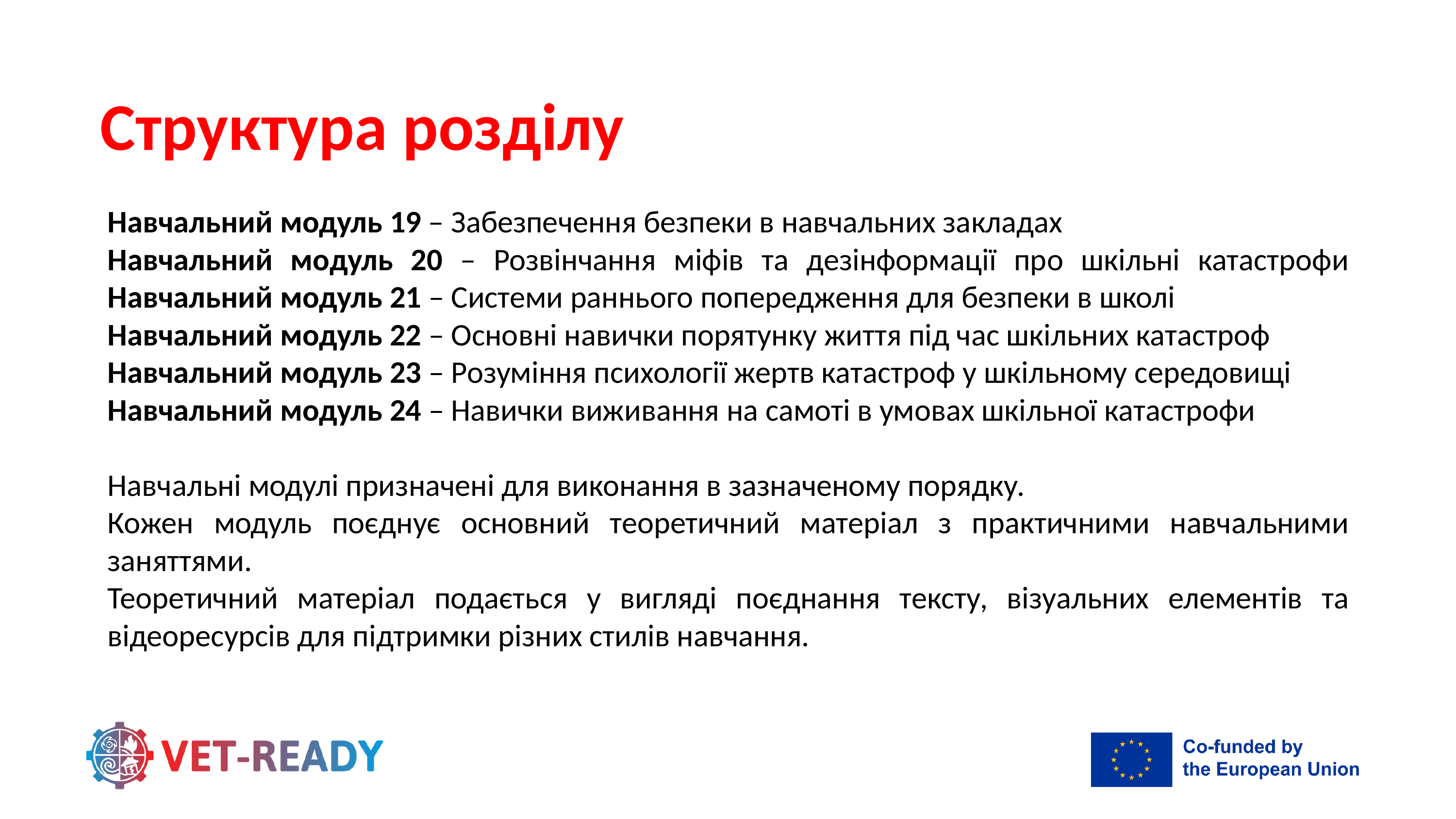

Структура розділу
Навчальний модуль 19 – Забезпечення безпеки в навчальних закладах
Навчальний модуль 20 – Розвінчання міфів та дезінформації про шкільні катастрофи Навчальний модуль 21 – Системи раннього попередження для безпеки в школі
Навчальний модуль 22 – Основні навички порятунку життя під час шкільних катастроф
Навчальний модуль 23 – Розуміння психології жертв катастроф у шкільному середовищі
Навчальний модуль 24 – Навички виживання на самоті в умовах шкільної катастрофи

Навчальні модулі призначені для виконання в зазначеному порядку.
Кожен модуль поєднує основний теоретичний матеріал з практичними навчальними заняттями.
Теоретичний матеріал подається у вигляді поєднання тексту, візуальних елементів та відеоресурсів для підтримки різних стилів навчання.